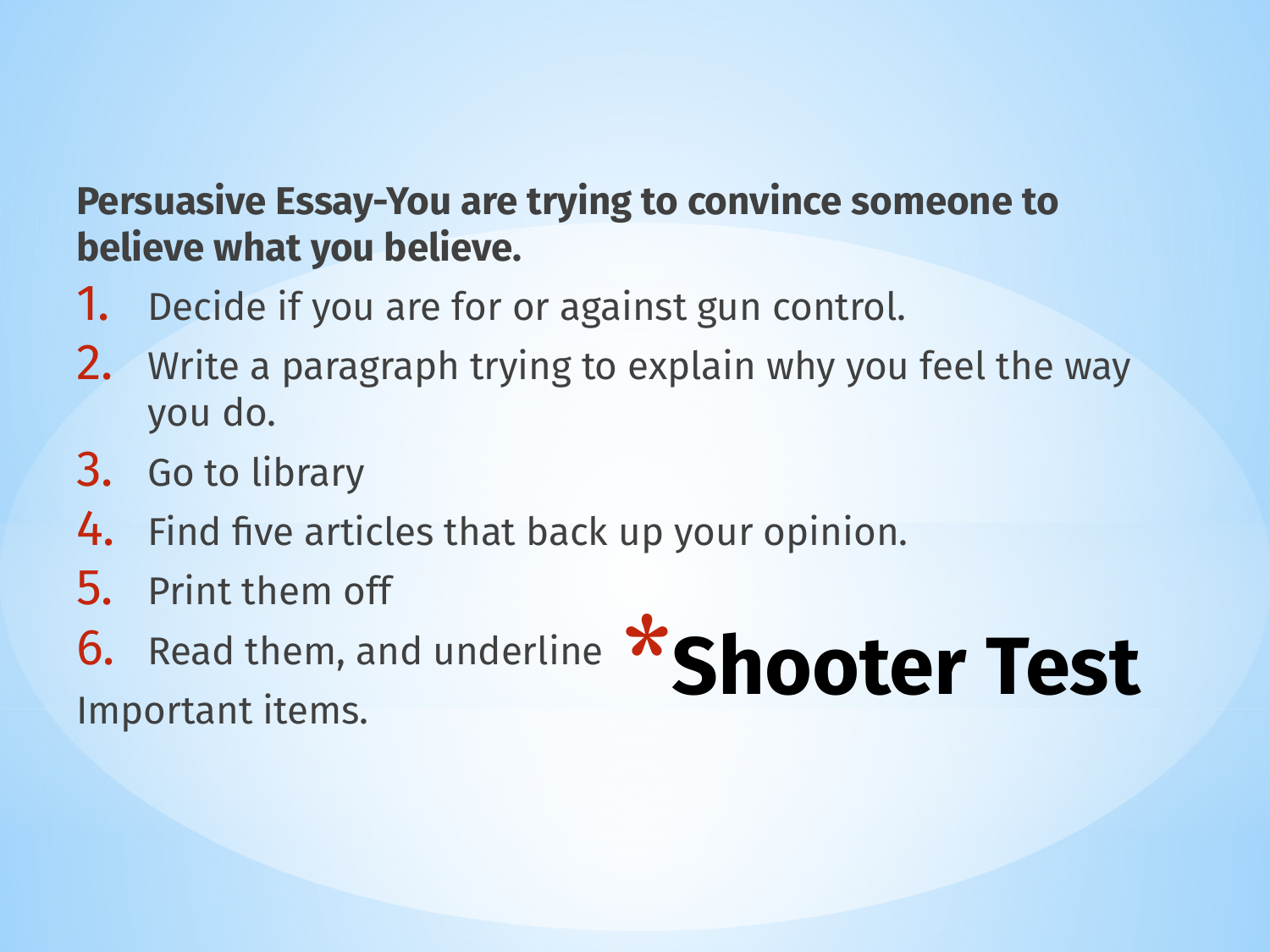

Persuasive Essay-You are trying to convince someone to believe what you believe.
Decide if you are for or against gun control.
Write a paragraph trying to explain why you feel the way you do.
Go to library
Find five articles that back up your opinion.
Print them off
Read them, and underline
Important items.

# Shooter Test